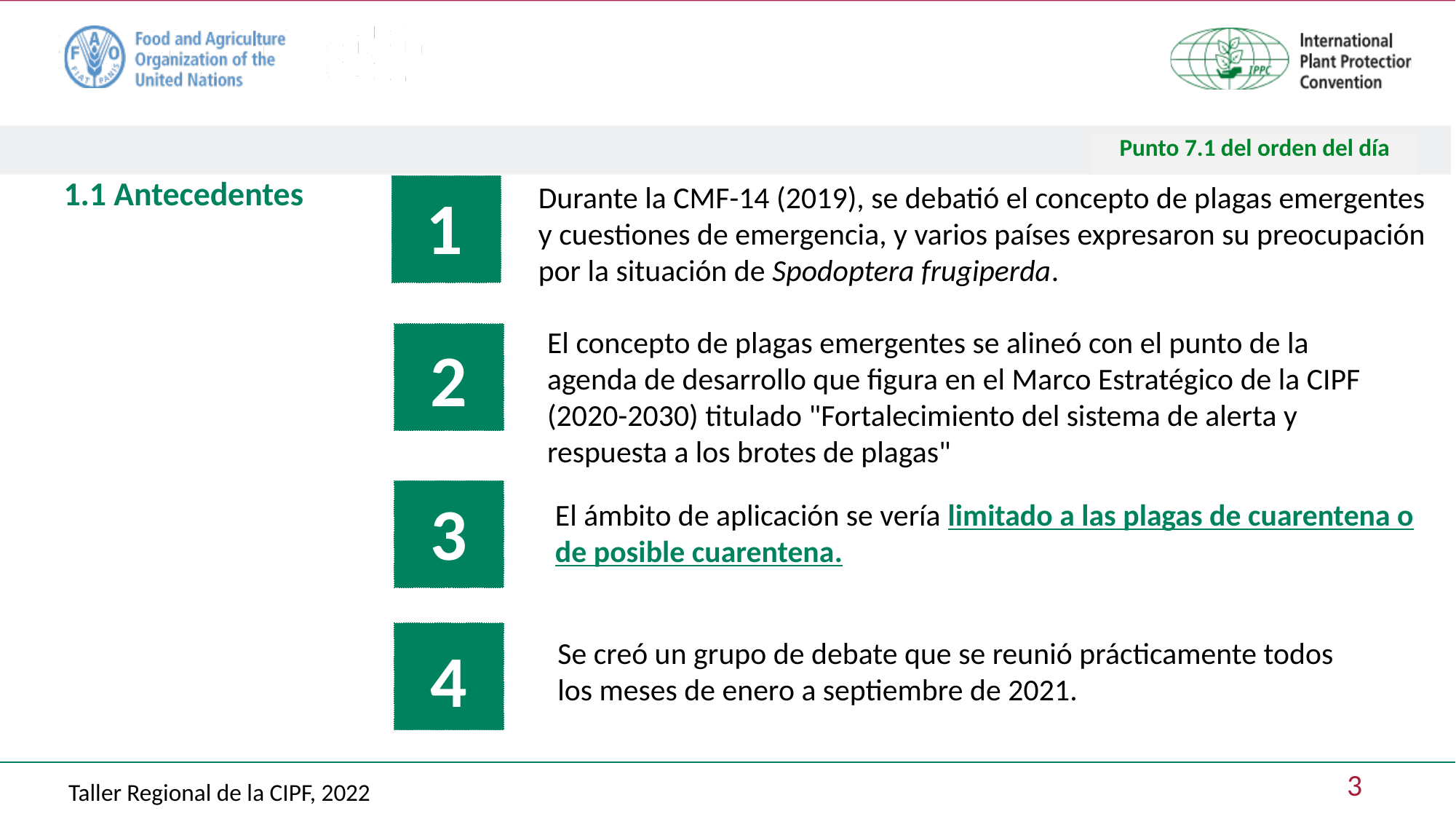

Punto 7.1 del orden del día

Durante la CMF-14 (2019), se debatió el concepto de plagas emergentes y cuestiones de emergencia, y varios países expresaron su preocupación por la situación de Spodoptera frugiperda.

# 1.1 Antecedentes
1
El concepto de plagas emergentes se alineó con el punto de la agenda de desarrollo que figura en el Marco Estratégico de la CIPF (2020-2030) titulado "Fortalecimiento del sistema de alerta y respuesta a los brotes de plagas"

2

3
El ámbito de aplicación se vería limitado a las plagas de cuarentena o de posible cuarentena.

Se creó un grupo de debate que se reunió prácticamente todos los meses de enero a septiembre de 2021.
4
Taller Regional de la CIPF, 2022